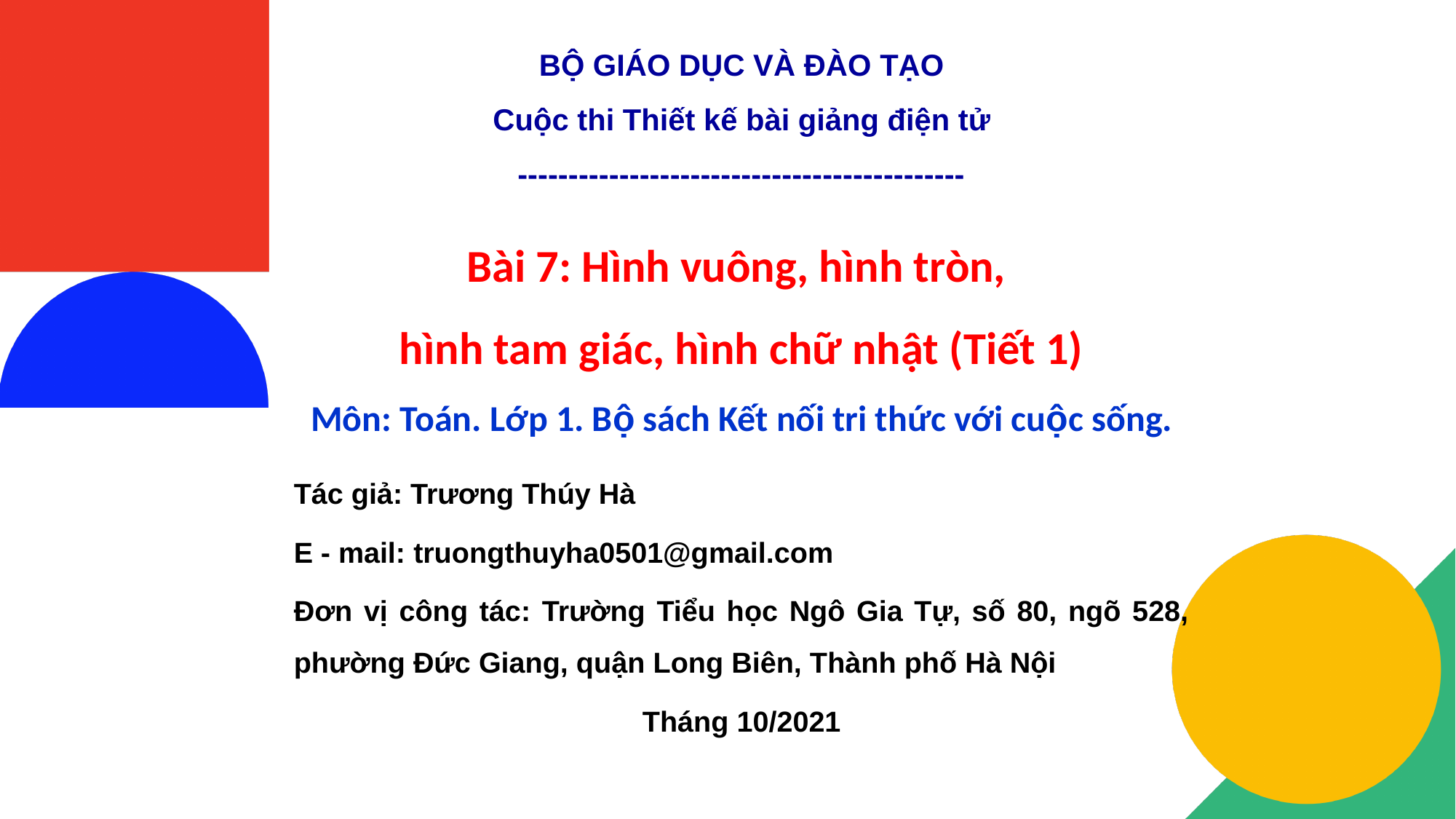

BỘ GIÁO DỤC VÀ ĐÀO TẠO
Cuộc thi Thiết kế bài giảng điện tử
--------------------------------------------

Bài 7: Hình vuông, hình tròn,
hình tam giác, hình chữ nhật (Tiết 1)
Môn: Toán. Lớp 1. Bộ sách Kết nối tri thức với cuộc sống.
Tác giả: Trương Thúy Hà
E - mail: truongthuyha0501@gmail.com
Đơn vị công tác: Trường Tiểu học Ngô Gia Tự, số 80, ngõ 528, phường Đức Giang, quận Long Biên, Thành phố Hà Nội
Tháng 10/2021